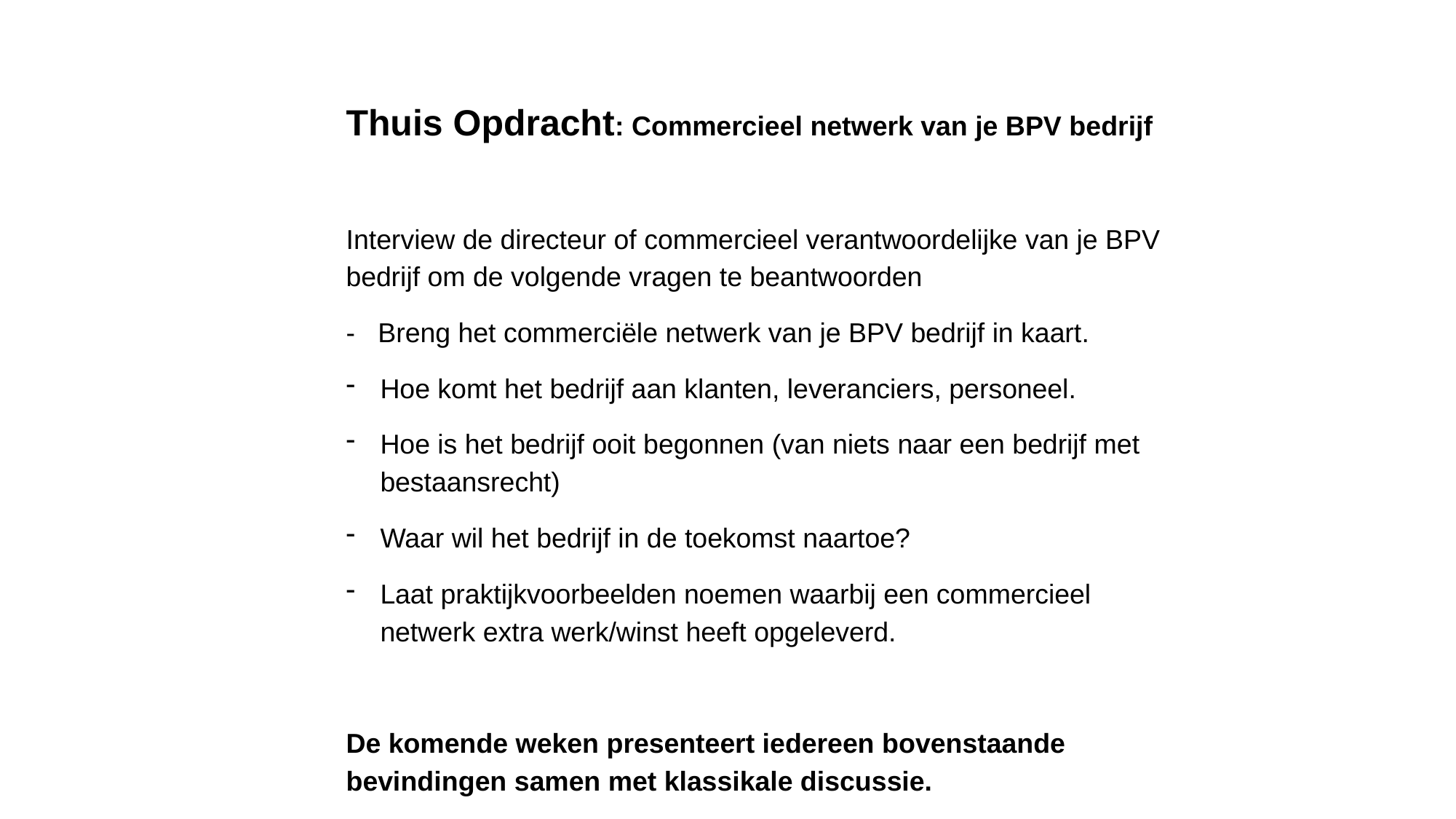

Thuis Opdracht: Commercieel netwerk van je BPV bedrijf

Interview de directeur of commercieel verantwoordelijke van je BPV bedrijf om de volgende vragen te beantwoorden
-   Breng het commerciële netwerk van je BPV bedrijf in kaart.
Hoe komt het bedrijf aan klanten, leveranciers, personeel.
Hoe is het bedrijf ooit begonnen (van niets naar een bedrijf met bestaansrecht)
Waar wil het bedrijf in de toekomst naartoe?
Laat praktijkvoorbeelden noemen waarbij een commercieel netwerk extra werk/winst heeft opgeleverd.

De komende weken presenteert iedereen bovenstaande  bevindingen samen met klassikale discussie.